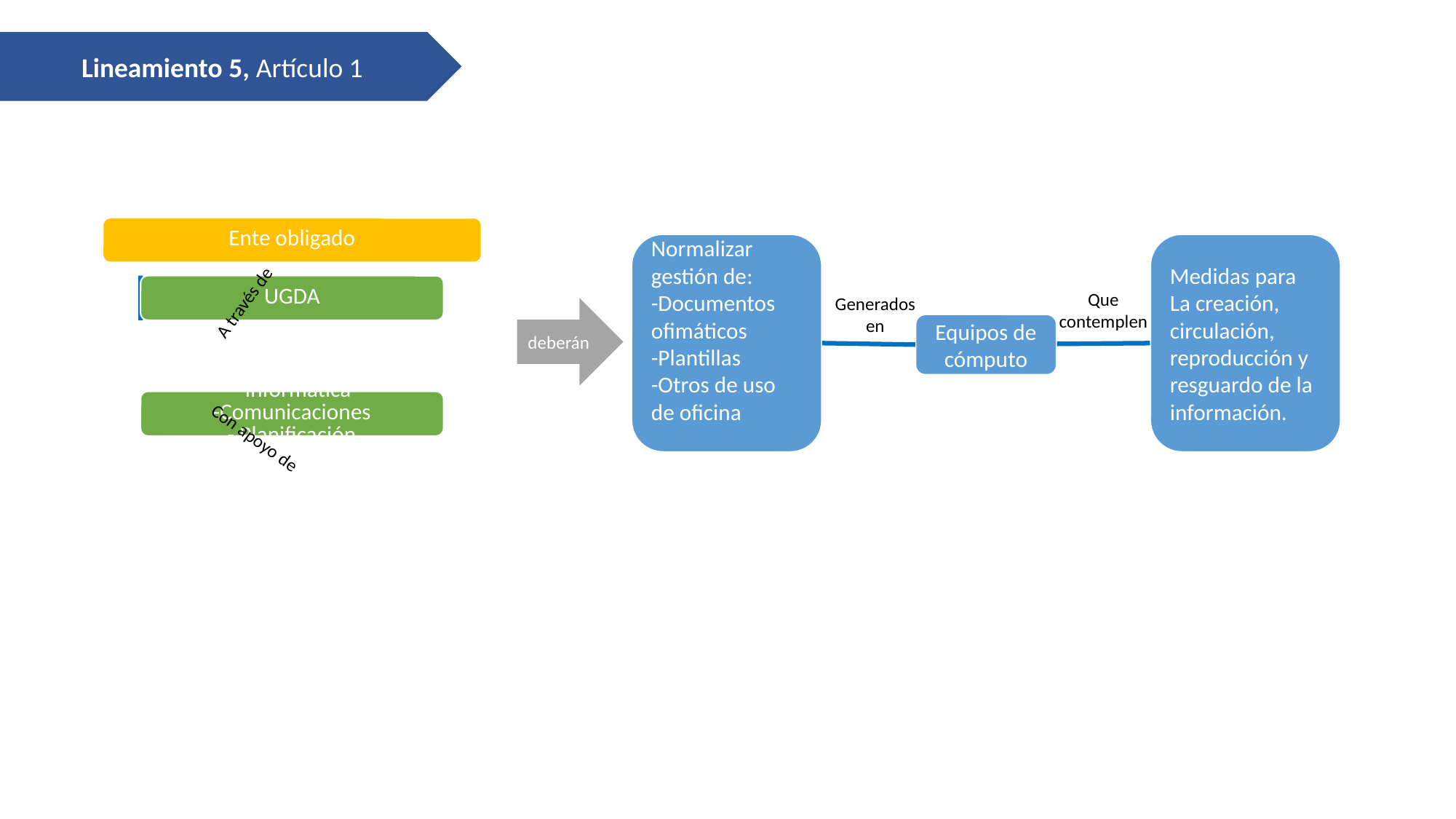

Lineamiento 5, Artículo 1
Ente obligado
UGDA
Unidades
- Informática
-Comunicaciones
- Planificación
- Otras convenientes

Normalizar gestión de:
-Documentos ofimáticos
-Plantillas
-Otros de uso de oficina

Medidas para
La creación, circulación, reproducción y resguardo de la información.

Que contemplen
A través de
Generados en
deberán
Equipos de cómputo
Con apoyo de